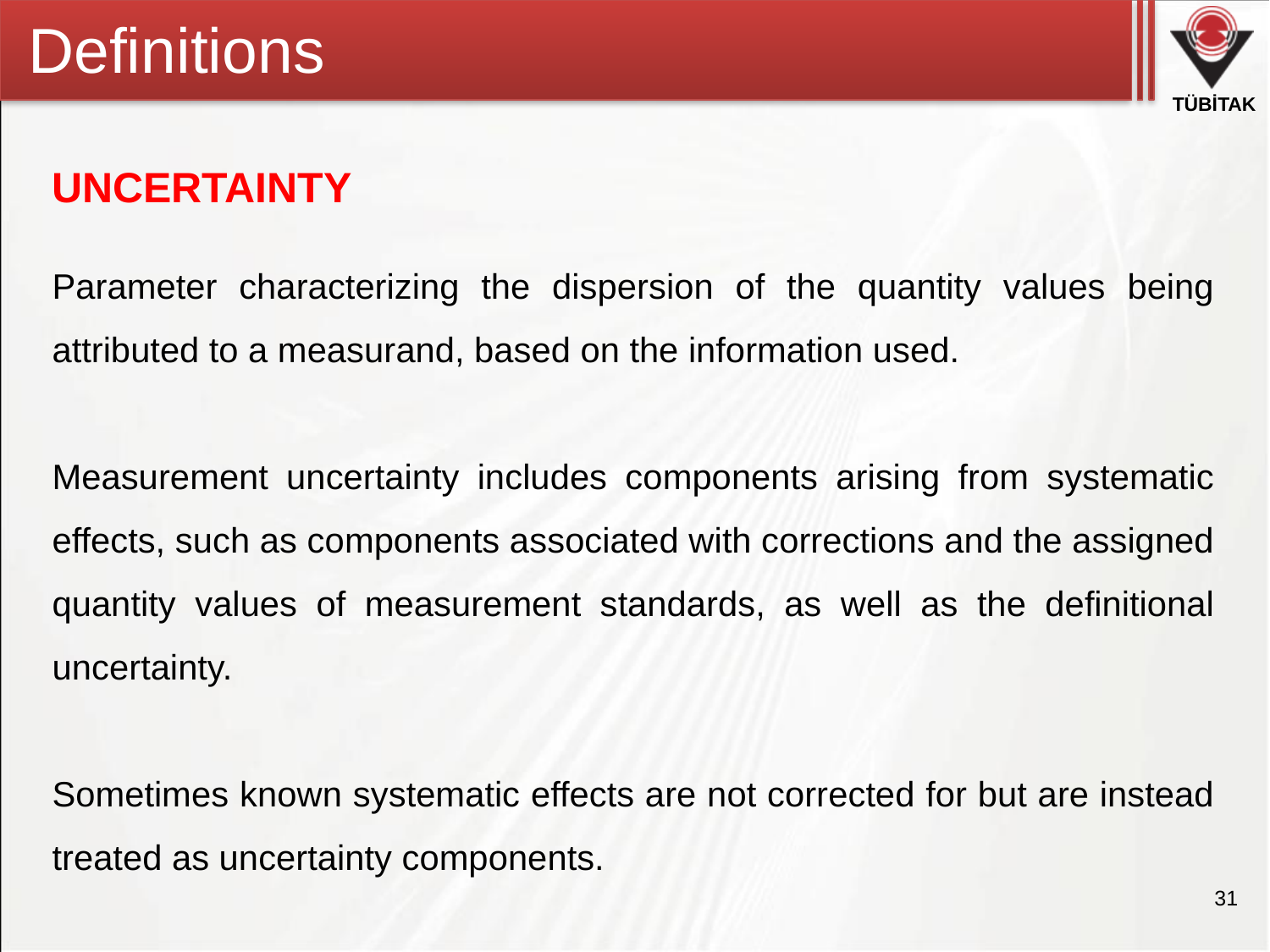

Definitions
UNCERTAINTY

Parameter characterizing the dispersion of the quantity values being attributed to a measurand, based on the information used.

Measurement uncertainty includes components arising from systematic effects, such as components associated with corrections and the assigned quantity values of measurement standards, as well as the definitional uncertainty.

Sometimes known systematic effects are not corrected for but are instead treated as uncertainty components.

31